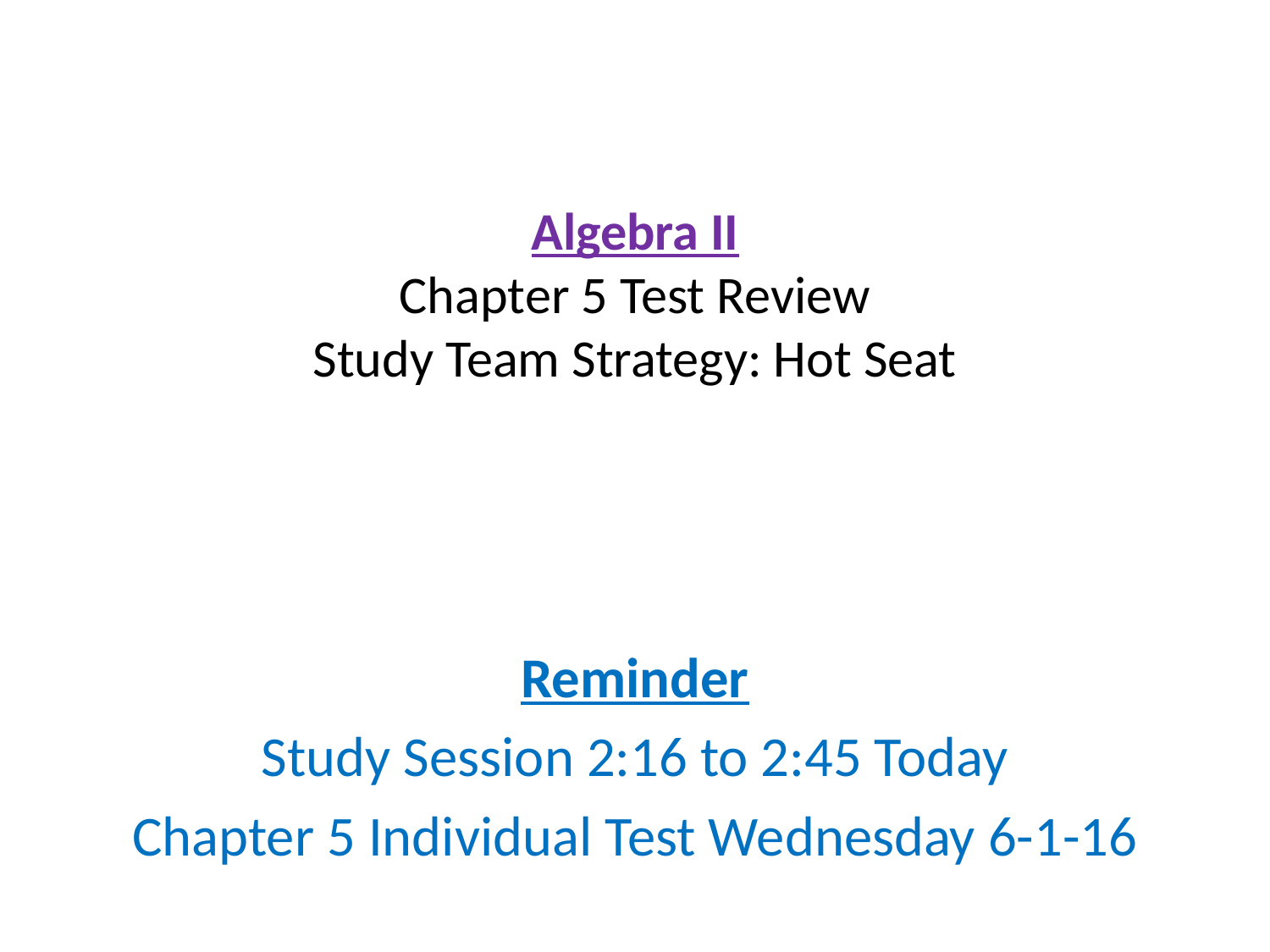

# Algebra II Chapter 5 Test Review Study Team Strategy: Hot Seat

Reminder
Study Session 2:16 to 2:45 Today
Chapter 5 Individual Test Wednesday 6-1-16